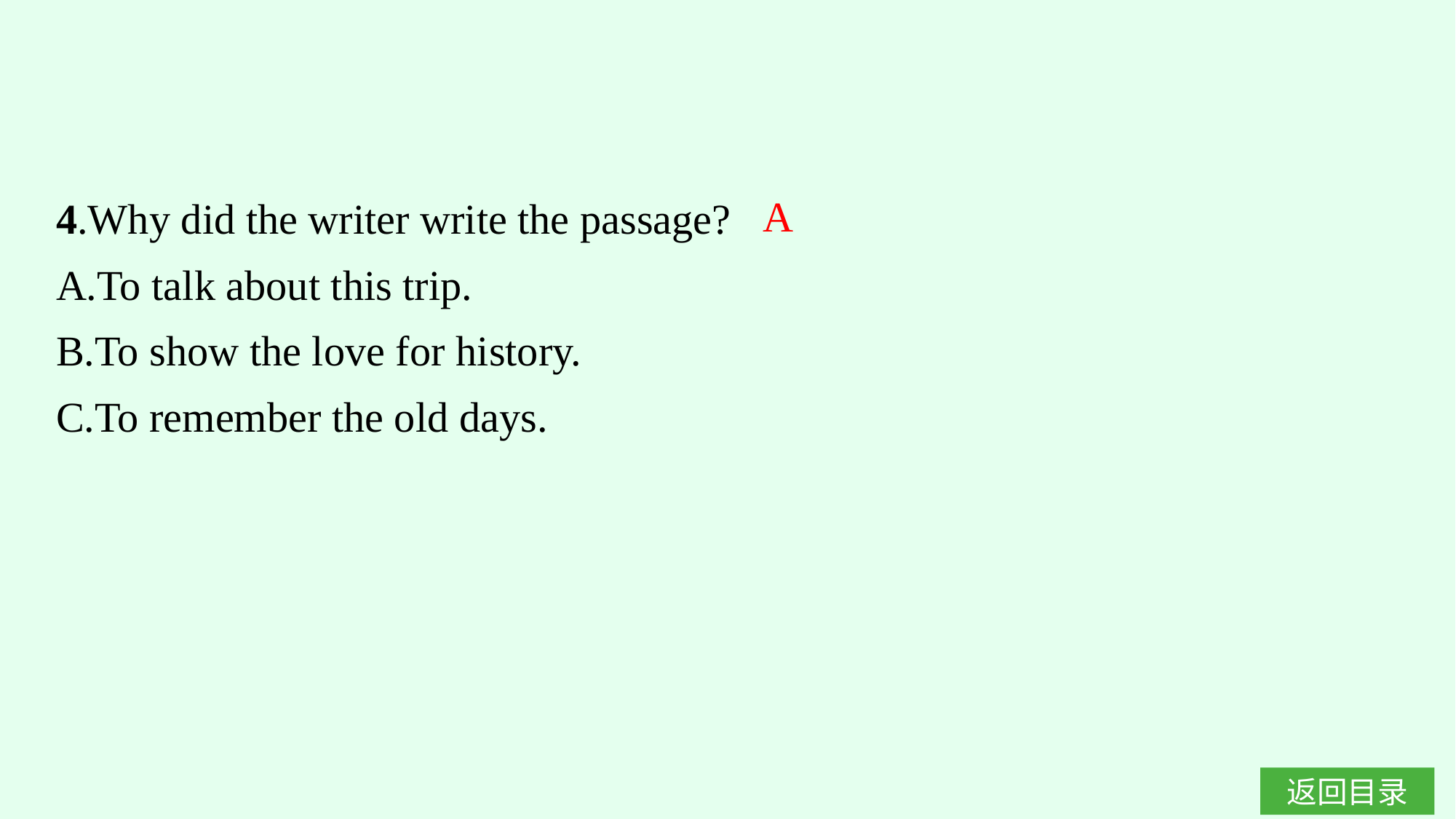

4.Why did the writer write the passage?
A.To talk about this trip.
B.To show the love for history.
C.To remember the old days.
A